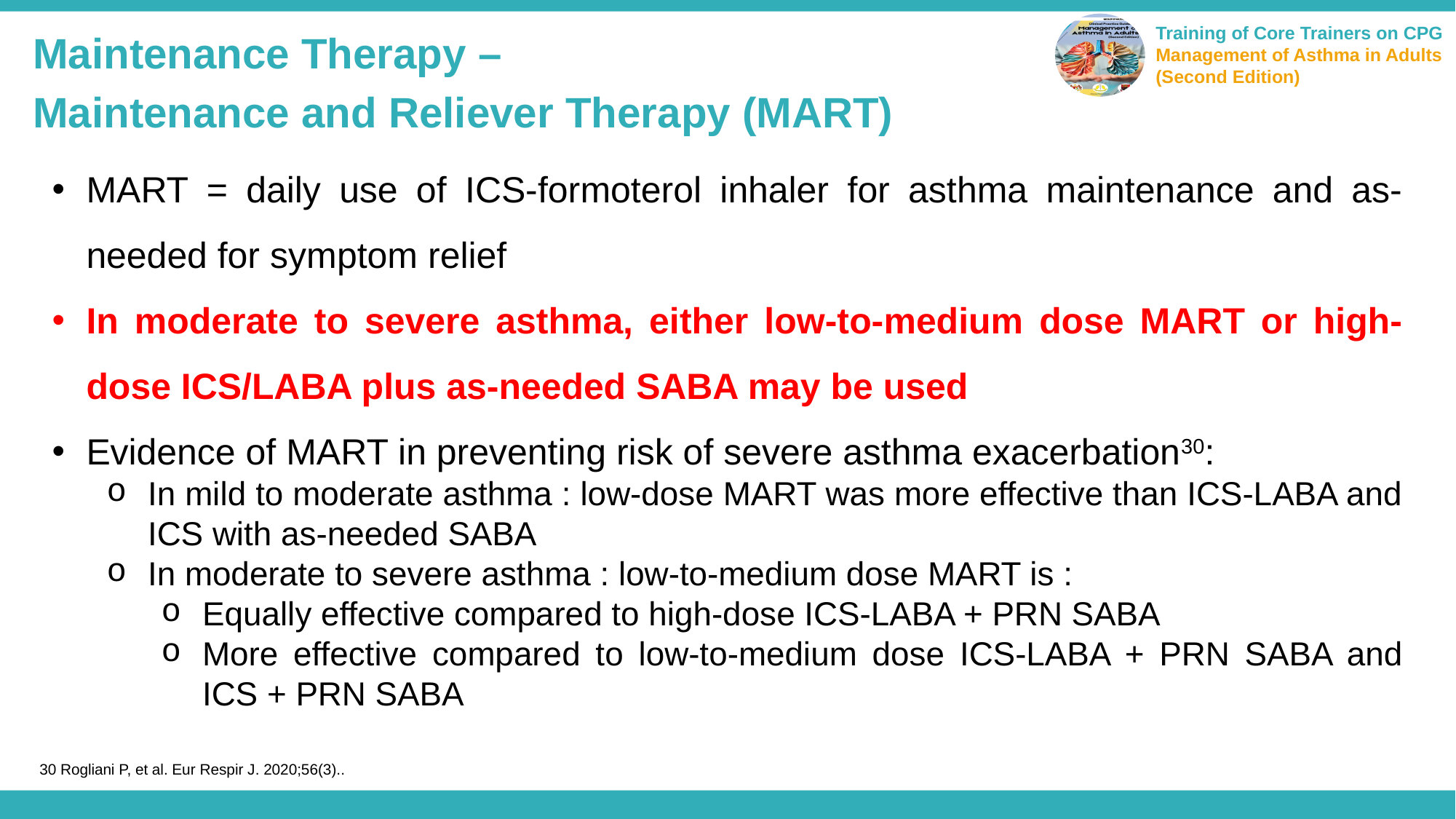

Maintenance Therapy –
Maintenance and Reliever Therapy (MART)
MART = daily use of ICS-formoterol inhaler for asthma maintenance and as-needed for symptom relief
In moderate to severe asthma, either low-to-medium dose MART or high-dose ICS/LABA plus as-needed SABA may be used
Evidence of MART in preventing risk of severe asthma exacerbation30:
In mild to moderate asthma : low-dose MART was more effective than ICS-LABA and ICS with as-needed SABA
In moderate to severe asthma : low-to-medium dose MART is :
Equally effective compared to high-dose ICS-LABA + PRN SABA
More effective compared to low-to-medium dose ICS-LABA + PRN SABA and ICS + PRN SABA
30 Rogliani P, et al. Eur Respir J. 2020;56(3)..